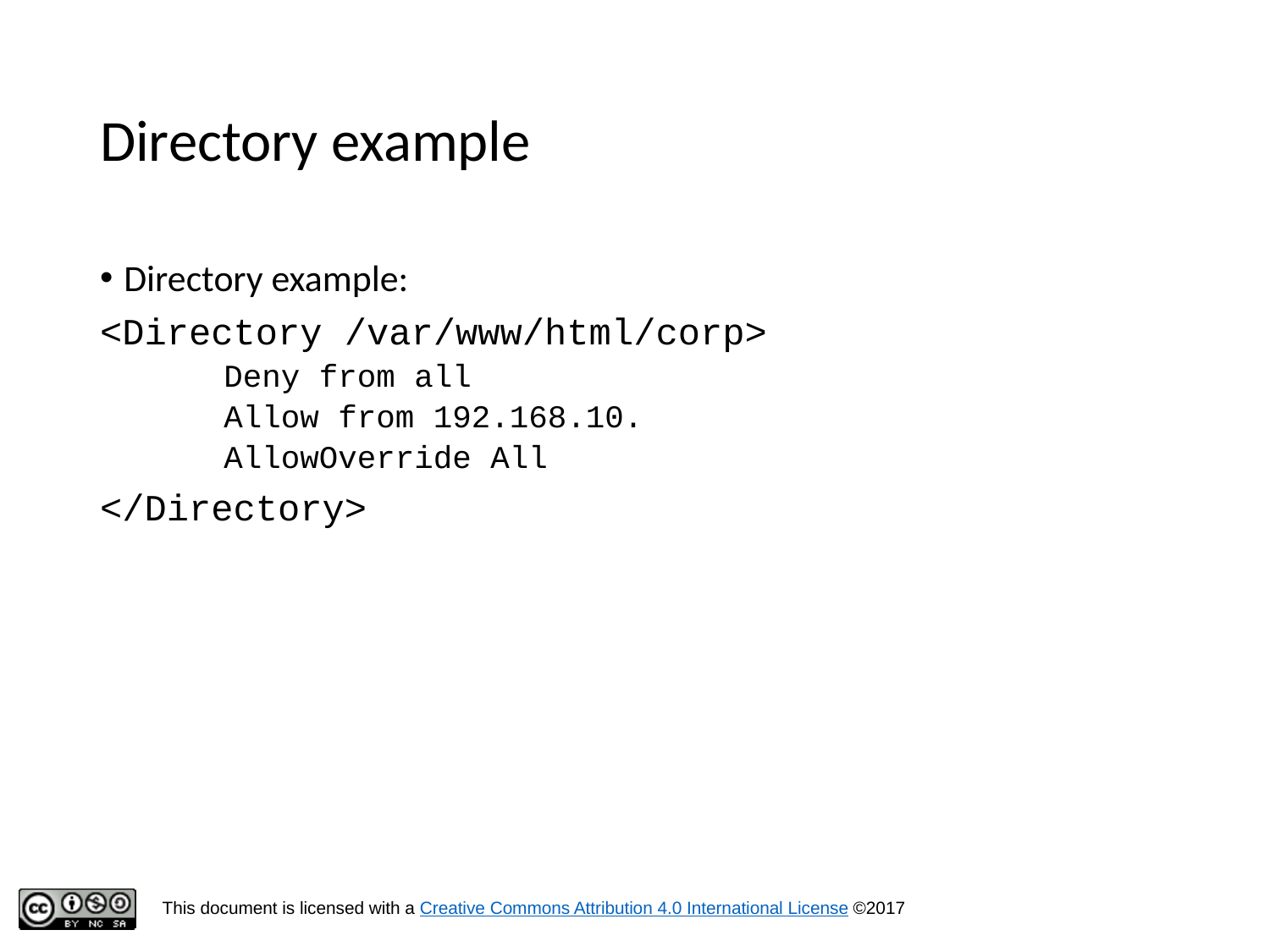

# Directory example
Directory example:
<Directory /var/www/html/corp>
    Deny from all
    Allow from 192.168.10.
    AllowOverride All
</Directory>